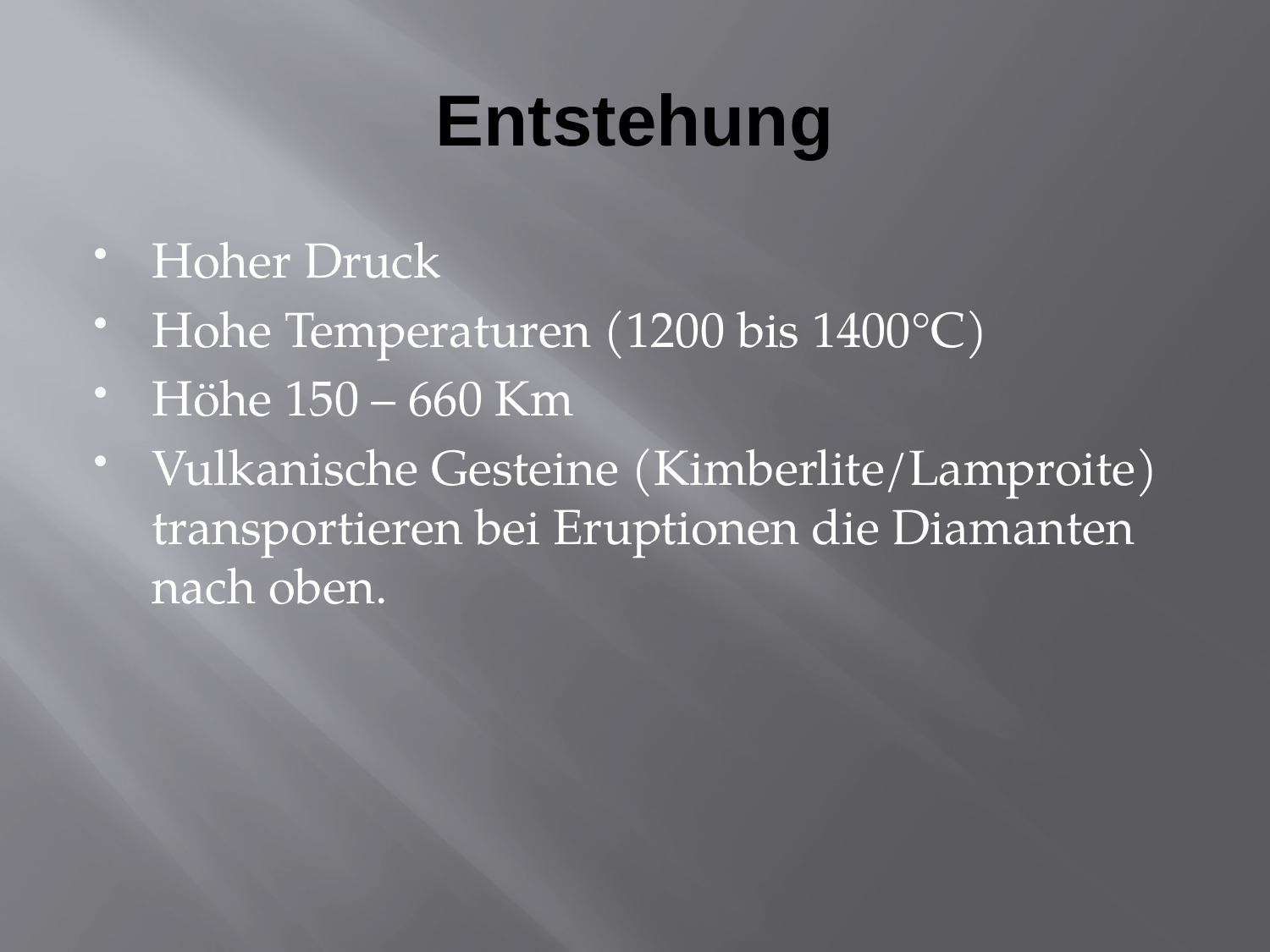

# Entstehung
Hoher Druck
Hohe Temperaturen (1200 bis 1400°C)
Höhe 150 – 660 Km
Vulkanische Gesteine (Kimberlite/Lamproite) transportieren bei Eruptionen die Diamanten nach oben.